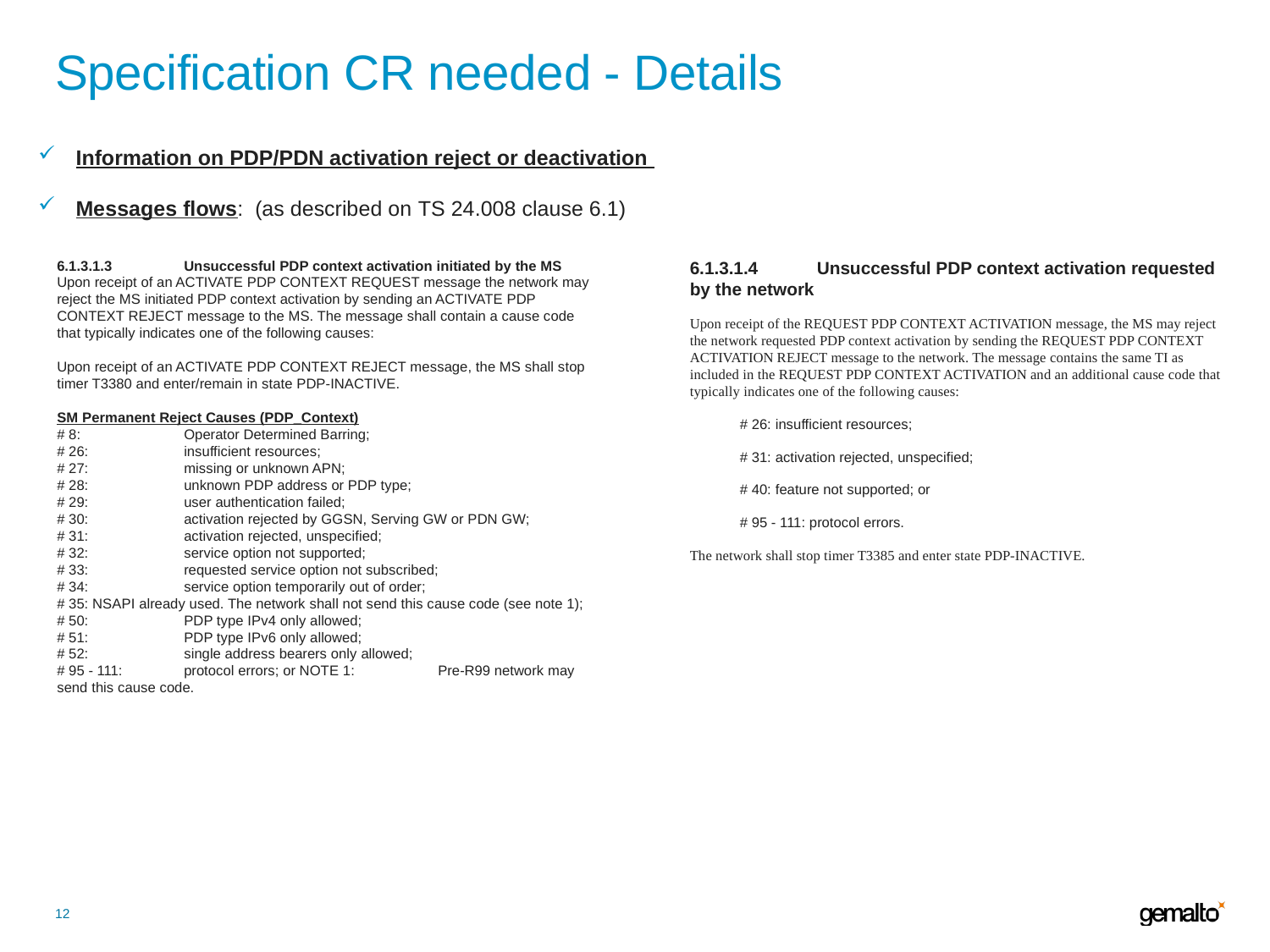

# Specification CR needed - Details
Information on PDP/PDN activation reject or deactivation

Messages flows:  (as described on TS 24.008 clause 6.1)

6.1.3.1.3	Unsuccessful PDP context activation initiated by the MS
Upon receipt of an ACTIVATE PDP CONTEXT REQUEST message the network may reject the MS initiated PDP context activation by sending an ACTIVATE PDP CONTEXT REJECT message to the MS. The message shall contain a cause code that typically indicates one of the following causes:

Upon receipt of an ACTIVATE PDP CONTEXT REJECT message, the MS shall stop timer T3380 and enter/remain in state PDP-INACTIVE.

SM Permanent Reject Causes (PDP_Context)
# 8:	Operator Determined Barring;
# 26:	insufficient resources;
# 27:	missing or unknown APN;
# 28:	unknown PDP address or PDP type;
# 29:	user authentication failed;
# 30:	activation rejected by GGSN, Serving GW or PDN GW;
# 31:	activation rejected, unspecified;
# 32:	service option not supported;
# 33:	requested service option not subscribed;
# 34:	service option temporarily out of order;
# 35: NSAPI already used. The network shall not send this cause code (see note 1);
# 50:	PDP type IPv4 only allowed;
# 51:	PDP type IPv6 only allowed;
# 52:	single address bearers only allowed;
# 95 - 111:	protocol errors; or NOTE 1:	Pre-R99 network may send this cause code.
6.1.3.1.4	Unsuccessful PDP context activation requested by the network
Upon receipt of the REQUEST PDP CONTEXT ACTIVATION message, the MS may reject the network requested PDP context activation by sending the REQUEST PDP CONTEXT ACTIVATION REJECT message to the network. The message contains the same TI as included in the REQUEST PDP CONTEXT ACTIVATION and an additional cause code that typically indicates one of the following causes:
	# 26: insufficient resources;
	# 31: activation rejected, unspecified;
	# 40: feature not supported; or
	# 95 - 111: protocol errors.
The network shall stop timer T3385 and enter state PDP-INACTIVE.
12